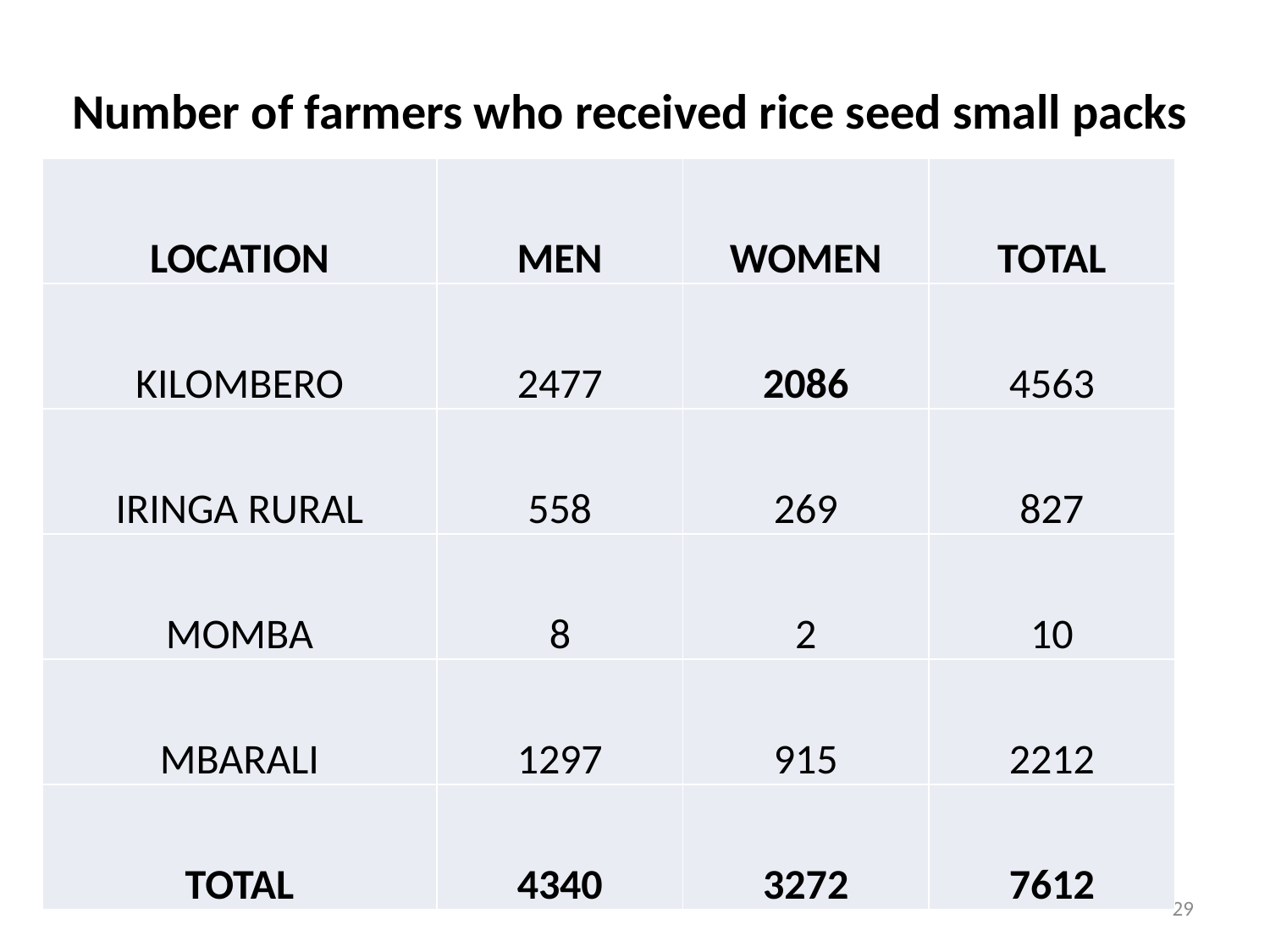

# Number of farmers who received rice seed small packs
| LOCATION | MEN | WOMEN | TOTAL |
| --- | --- | --- | --- |
| KILOMBERO | 2477 | 2086 | 4563 |
| IRINGA RURAL | 558 | 269 | 827 |
| MOMBA | 8 | 2 | 10 |
| MBARALI | 1297 | 915 | 2212 |
| TOTAL | 4340 | 3272 | 7612 |
29